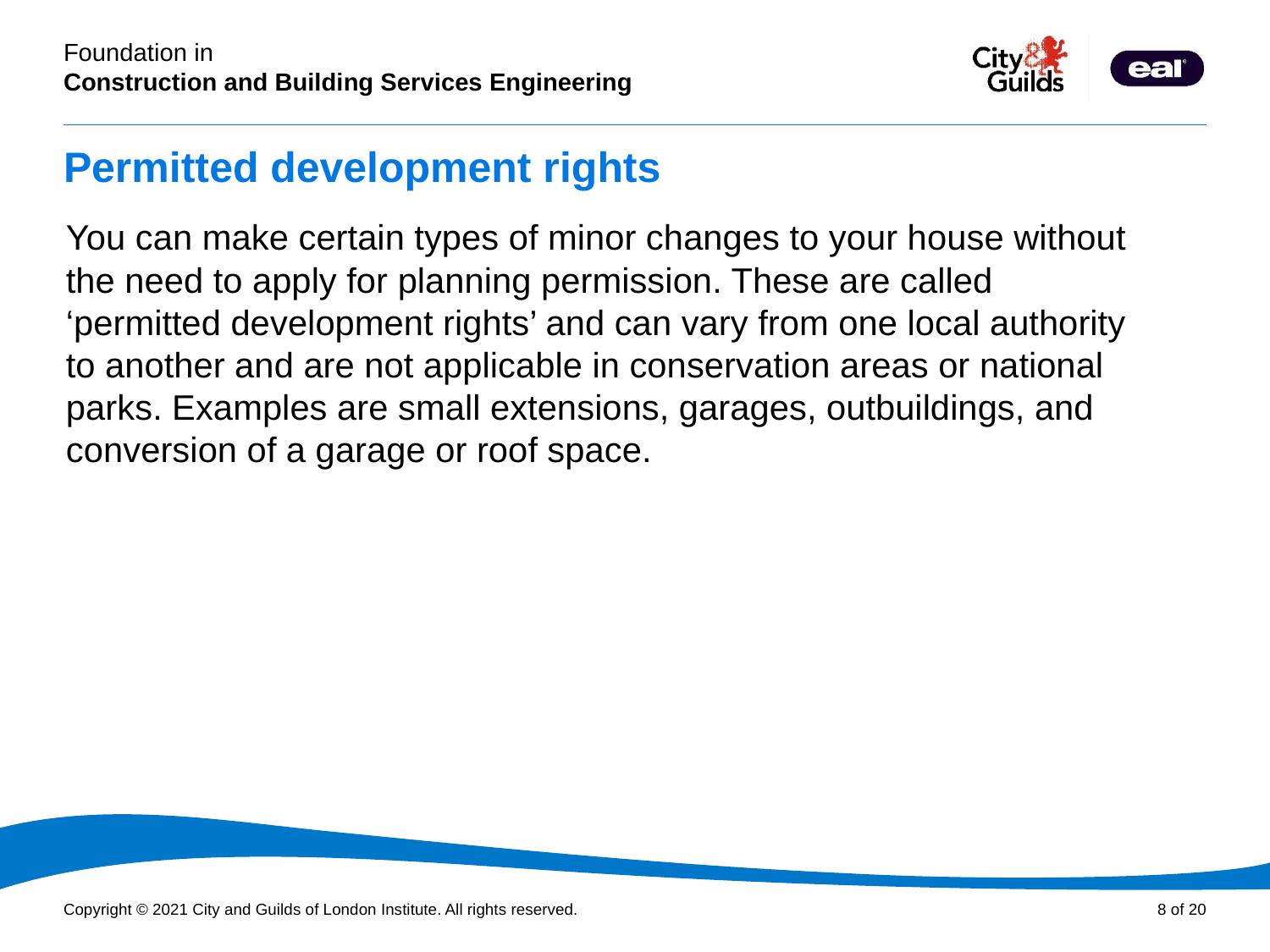

# Permitted development rights
You can make certain types of minor changes to your house without the need to apply for planning permission. These are called ‘permitted development rights’ and can vary from one local authority to another and are not applicable in conservation areas or national parks. Examples are small extensions, garages, outbuildings, and conversion of a garage or roof space.